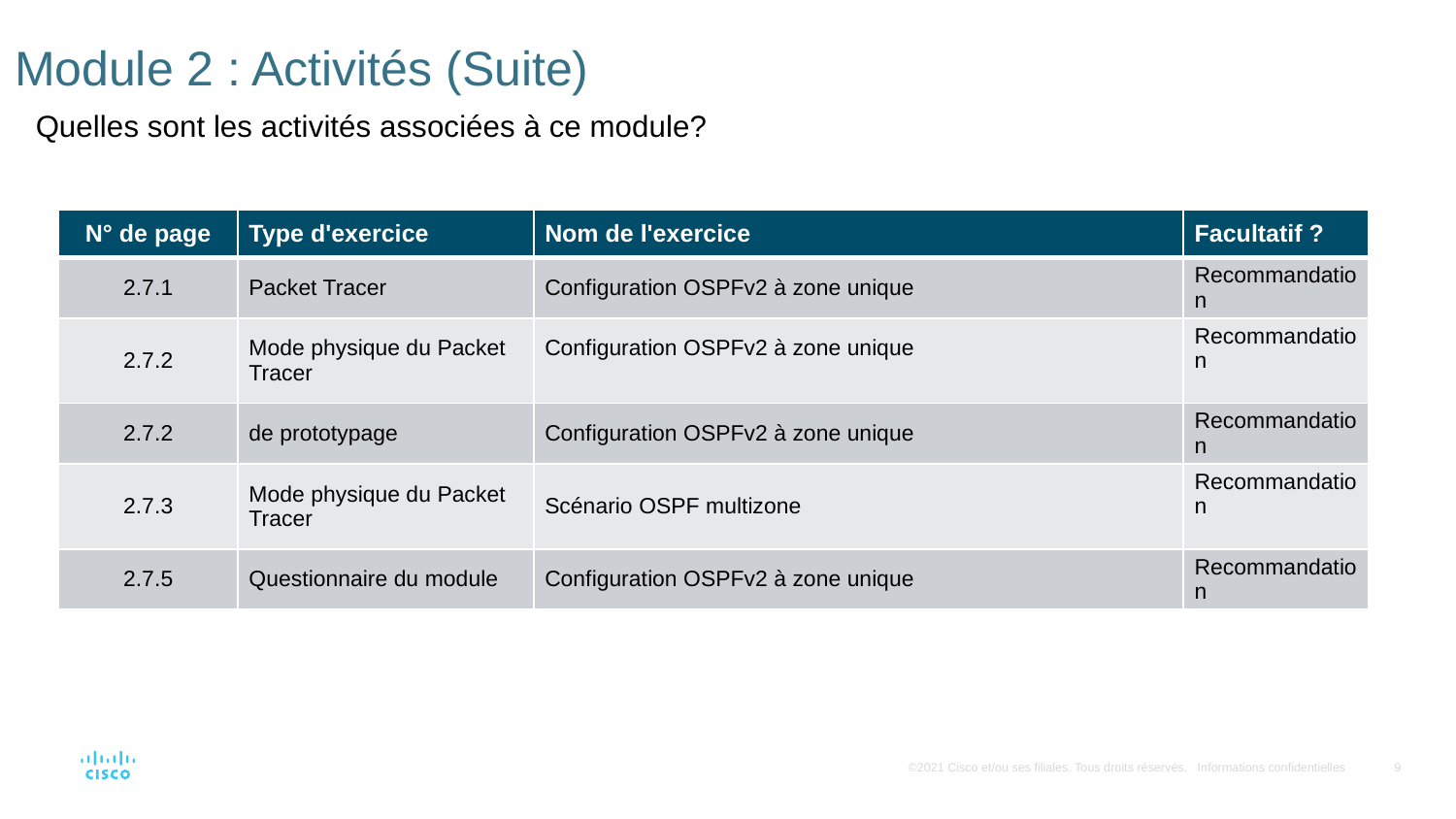

# Module 2 : Activités (Suite)
Quelles sont les activités associées à ce module?

| N° de page | Type d'exercice | Nom de l'exercice | Facultatif ? |
| --- | --- | --- | --- |
| 2.7.1 | Packet Tracer | Configuration OSPFv2 à zone unique | Recommandation |
| 2.7.2 | Mode physique du Packet Tracer | Configuration OSPFv2 à zone unique | Recommandation |
| 2.7.2 | de prototypage | Configuration OSPFv2 à zone unique | Recommandation |
| 2.7.3 | Mode physique du Packet Tracer | Scénario OSPF multizone | Recommandation |
| 2.7.5 | Questionnaire du module | Configuration OSPFv2 à zone unique | Recommandation |